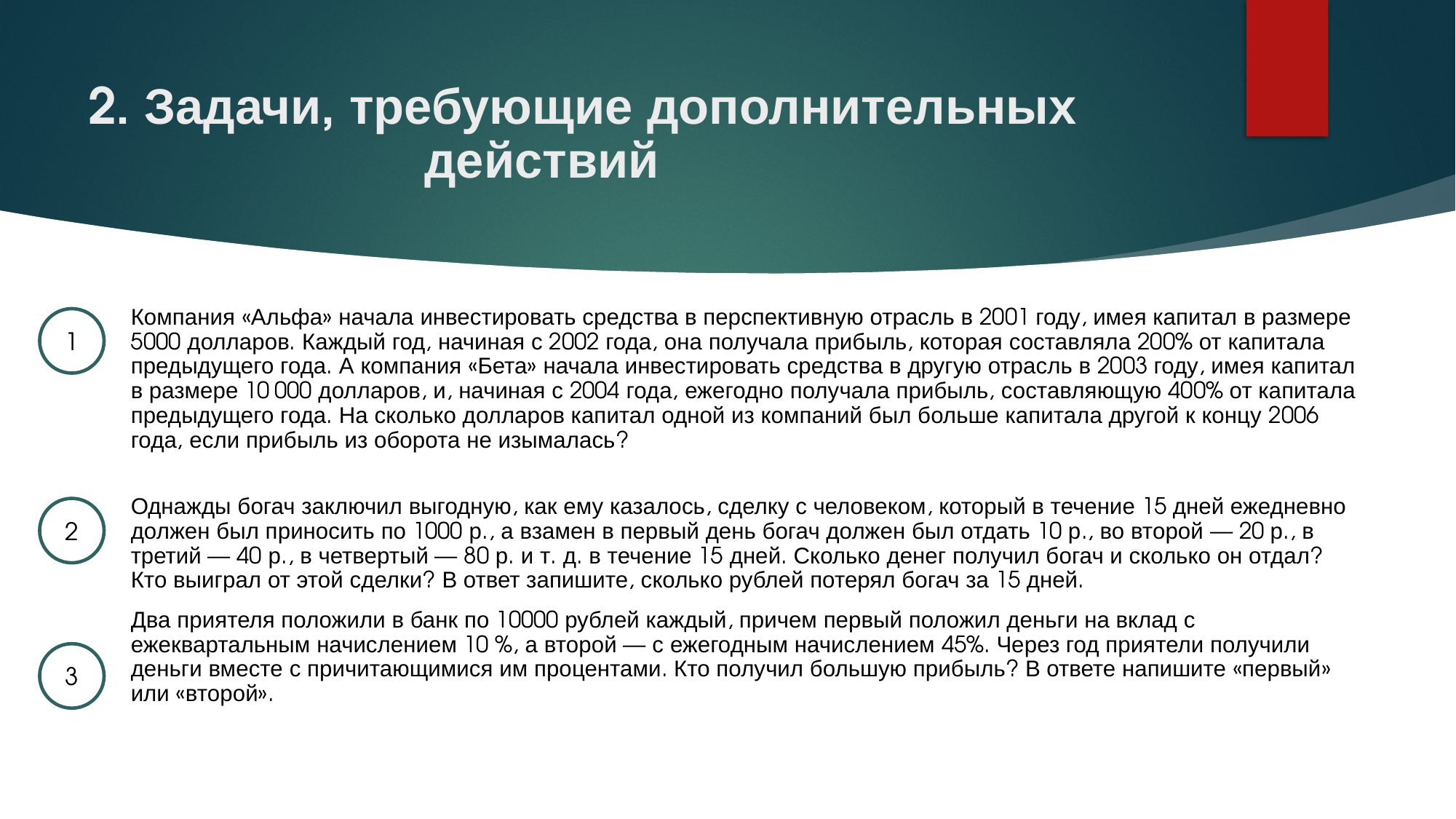

# 2. Задачи, требующие дополнительных                               действий

Компания «Альфа» начала инвестировать средства в перспективную отрасль в 2001 году, имея капитал в размере 5000 долларов. Каждый год, начиная с 2002 года, она получала прибыль, которая составляла 200% от капитала предыдущего года. А компания «Бета» начала инвестировать средства в другую отрасль в 2003 году, имея капитал в размере 10 000 долларов, и, начиная с 2004 года, ежегодно получала прибыль, составляющую 400% от капитала предыдущего года. На сколько долларов капитал одной из компаний был больше капитала другой к концу 2006 года, если прибыль из оборота не изымалась?
Однажды богач заключил выгодную, как ему казалось, сделку с человеком, который в течение 15 дней ежедневно должен был приносить по 1000 р., а взамен в первый день богач должен был отдать 10 р., во второй — 20 р., в третий — 40 р., в четвертый — 80 р. и т. д. в течение 15 дней. Сколько денег получил богач и сколько он отдал? Кто выиграл от этой сделки? В ответ запишите, сколько рублей потерял богач за 15 дней.
Два приятеля положили в банк по 10000 рублей каждый, причем первый положил деньги на вклад с ежеквартальным начислением 10 %, а второй — с ежегодным начислением 45%. Через год приятели получили деньги вместе с причитающимися им процентами. Кто получил большую прибыль? В ответе напишите «первый» или «второй».
1
2
3